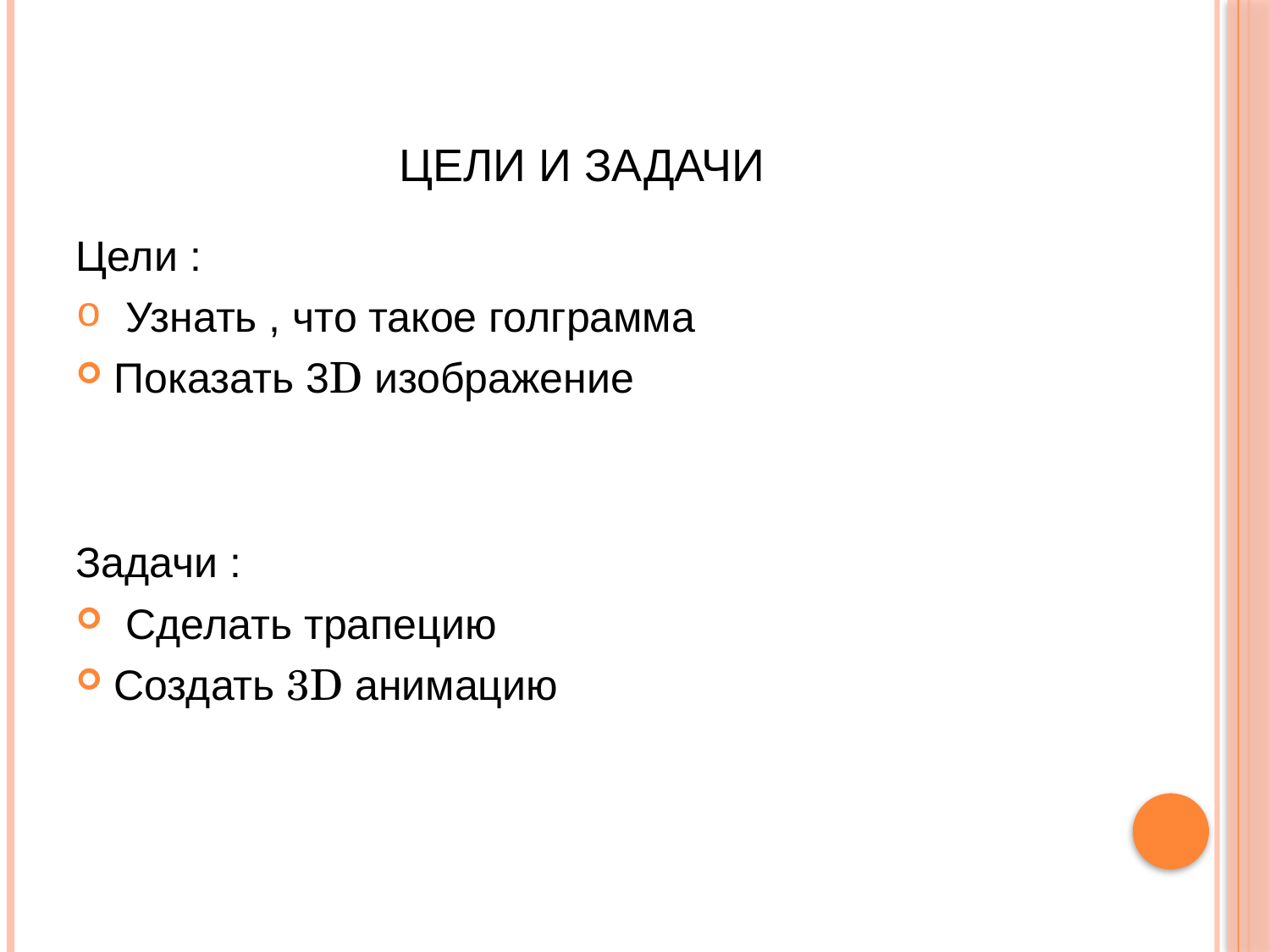

# Цели и задачи
Цели :
 Узнать , что такое голграмма
Показать 3D изображение

Задачи :
 Сделать трапецию
Создать 3D анимацию